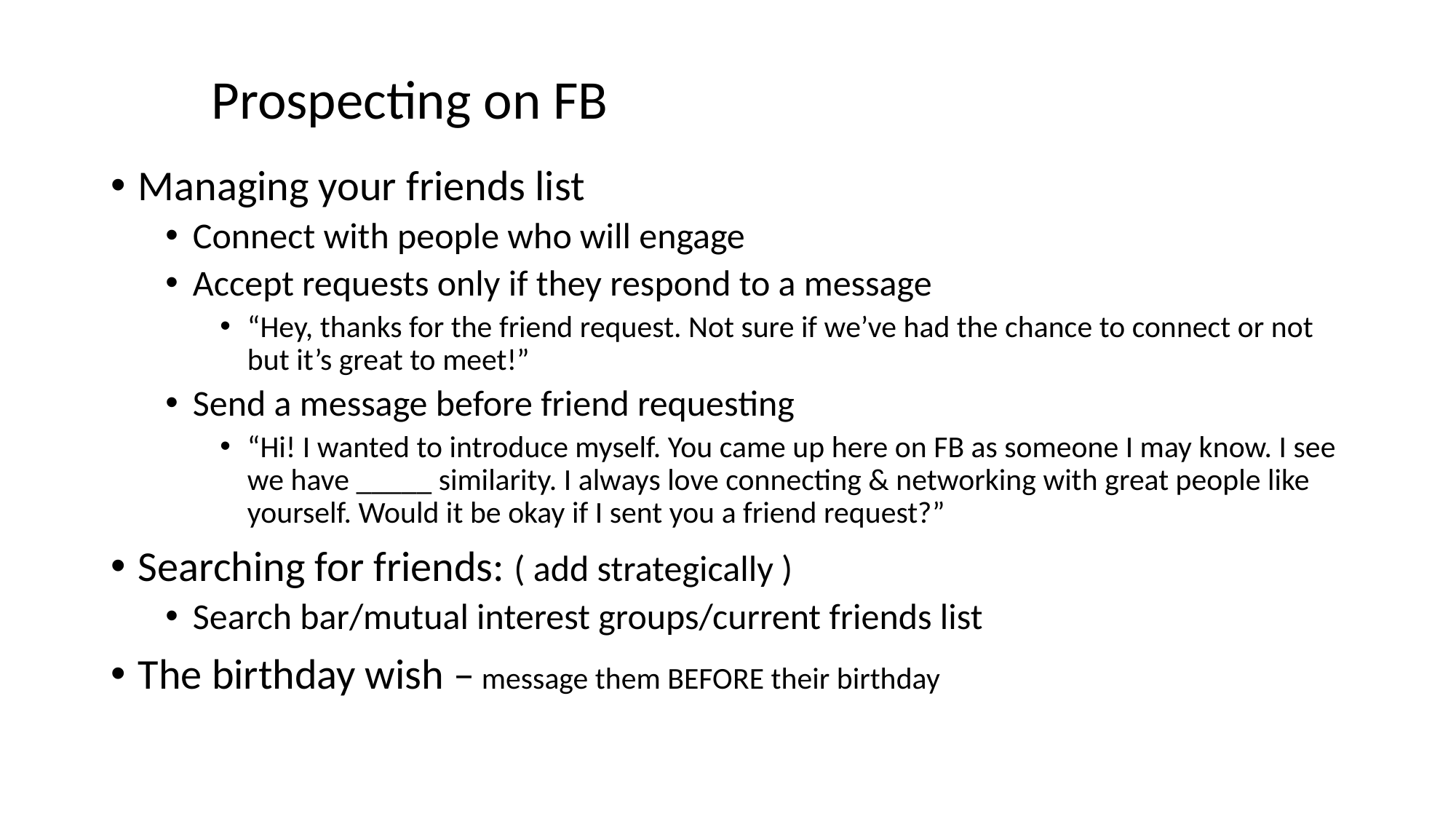

# Prospecting on FB
Managing your friends list
Connect with people who will engage
Accept requests only if they respond to a message
“Hey, thanks for the friend request. Not sure if we’ve had the chance to connect or not but it’s great to meet!”
Send a message before friend requesting
“Hi! I wanted to introduce myself. You came up here on FB as someone I may know. I see we have _____ similarity. I always love connecting & networking with great people like yourself. Would it be okay if I sent you a friend request?”
Searching for friends: ( add strategically )
Search bar/mutual interest groups/current friends list
The birthday wish – message them BEFORE their birthday